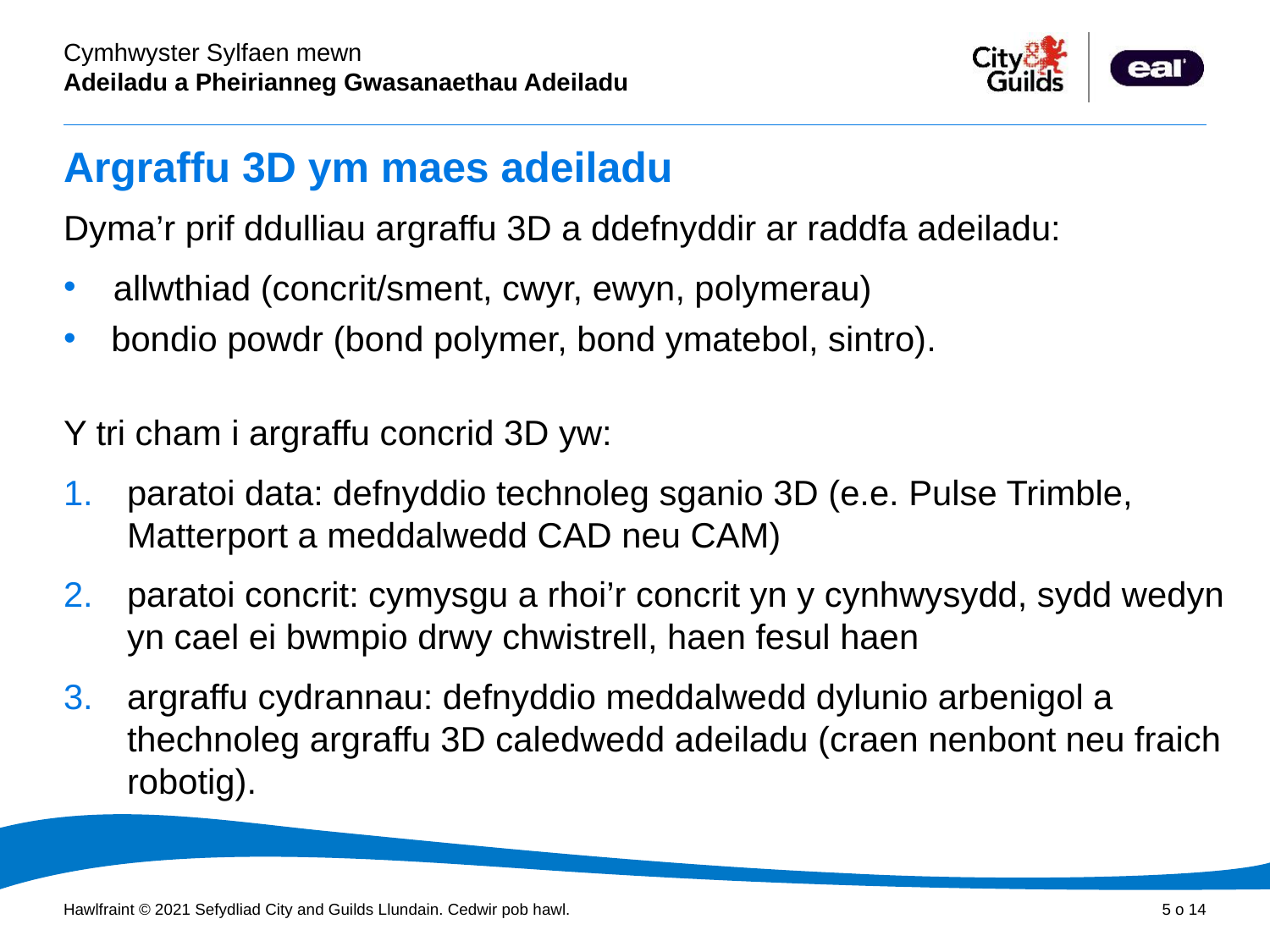

# Argraffu 3D ym maes adeiladu
Dyma’r prif ddulliau argraffu 3D a ddefnyddir ar raddfa adeiladu:
allwthiad (concrit/sment, cwyr, ewyn, polymerau)
bondio powdr (bond polymer, bond ymatebol, sintro).

Y tri cham i argraffu concrid 3D yw:
paratoi data: defnyddio technoleg sganio 3D (e.e. Pulse Trimble, Matterport a meddalwedd CAD neu CAM)
paratoi concrit: cymysgu a rhoi’r concrit yn y cynhwysydd, sydd wedyn yn cael ei bwmpio drwy chwistrell, haen fesul haen
argraffu cydrannau: defnyddio meddalwedd dylunio arbenigol a thechnoleg argraffu 3D caledwedd adeiladu (craen nenbont neu fraich robotig).